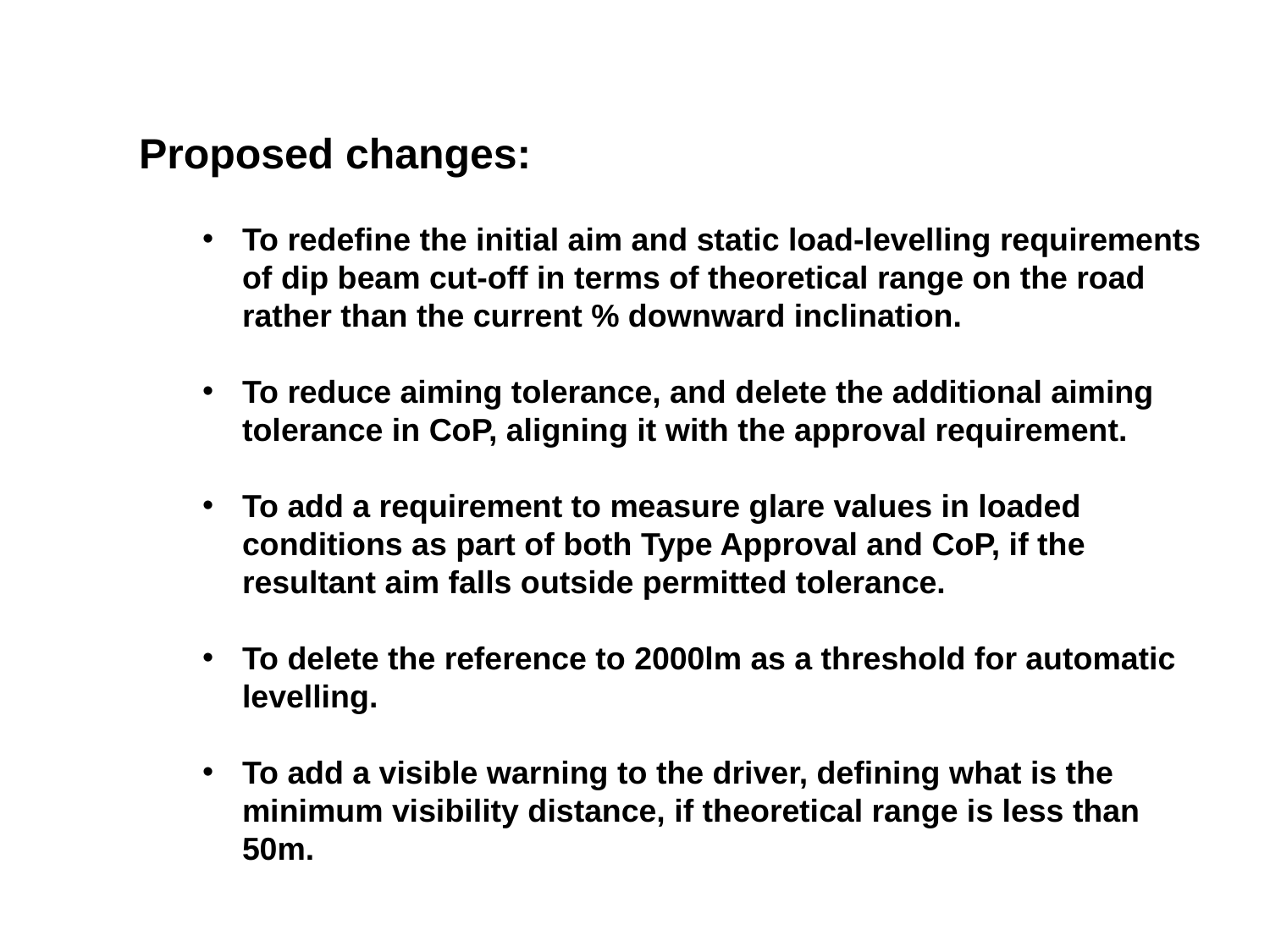

Proposed changes:

To redefine the initial aim and static load-levelling requirements of dip beam cut-off in terms of theoretical range on the road rather than the current % downward inclination.

To reduce aiming tolerance, and delete the additional aiming tolerance in CoP, aligning it with the approval requirement.
To add a requirement to measure glare values in loaded   conditions as part of both Type Approval and CoP, if the resultant aim falls outside permitted tolerance.

To delete the reference to 2000lm as a threshold for automatic levelling.
To add a visible warning to the driver, defining what is the minimum visibility distance, if theoretical range is less than 50m.